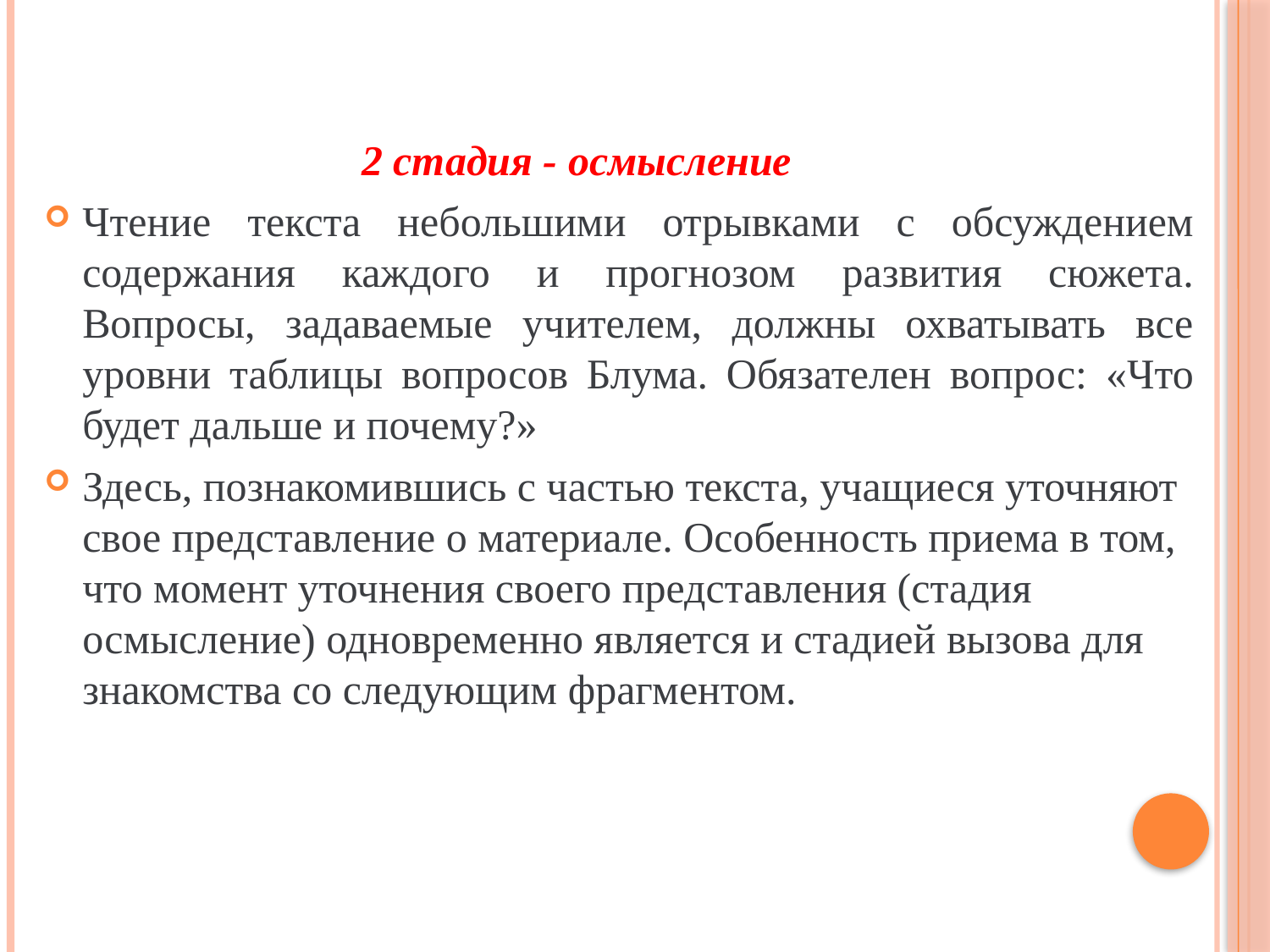

#
                              2 стадия - осмысление
Чтение текста небольшими отрывками с обсуждением содержания каждого и прогнозом развития сюжета. Вопросы, задаваемые учителем, должны охватывать все уровни таблицы вопросов Блума. Обязателен вопрос: «Что будет дальше и почему?»
Здесь, познакомившись с частью текста, учащиеся уточняют свое представление о материале. Особенность приема в том, что момент уточнения своего представления (стадия осмысление) одновременно является и стадией вызова для знакомства со следующим фрагментом.